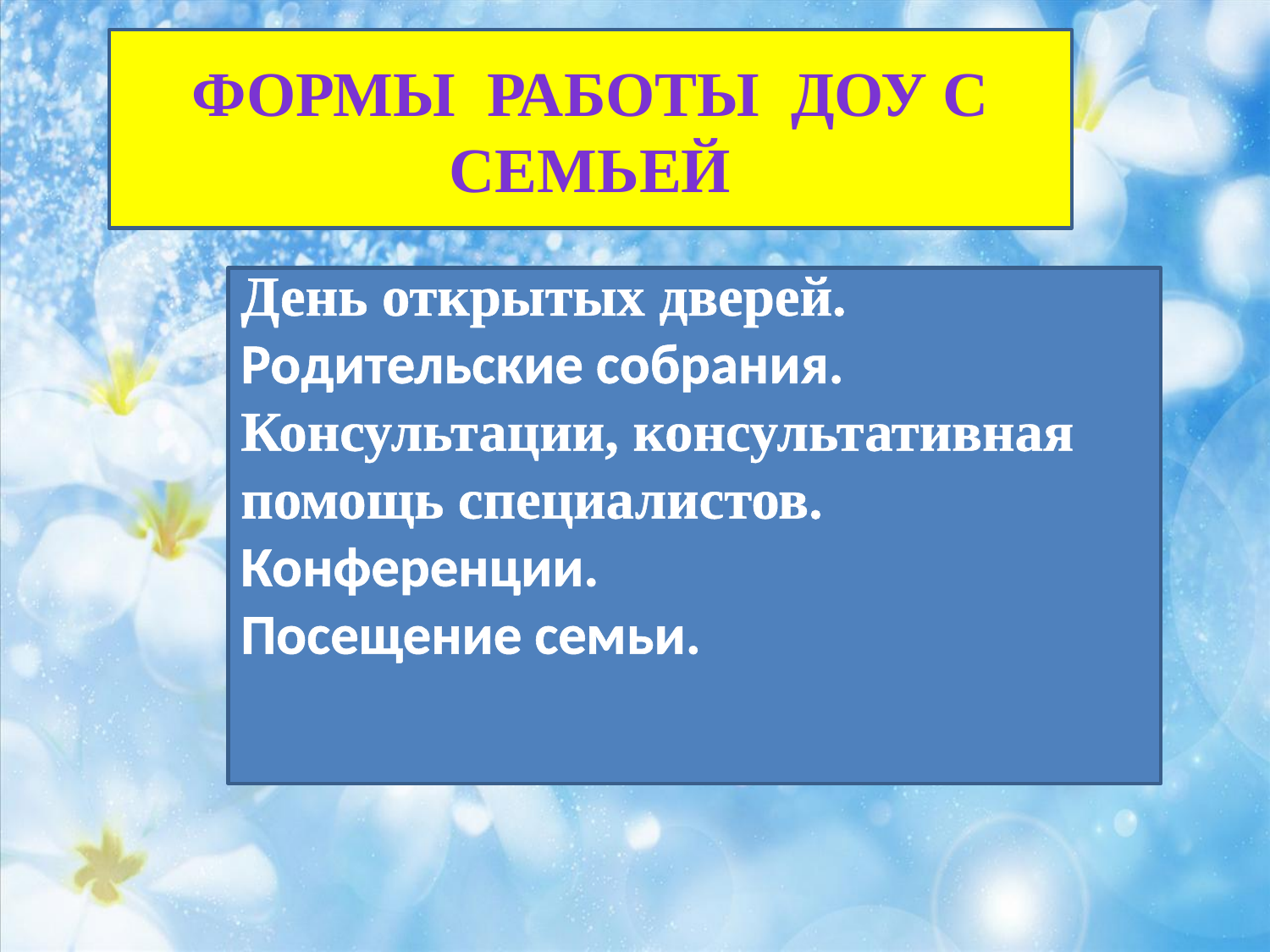

Формы  работы  доу с семьей

День открытых дверей.
Родительские собрания.
Консультации, консультативная помощь специалистов.
Конференции.
Посещение семьи.